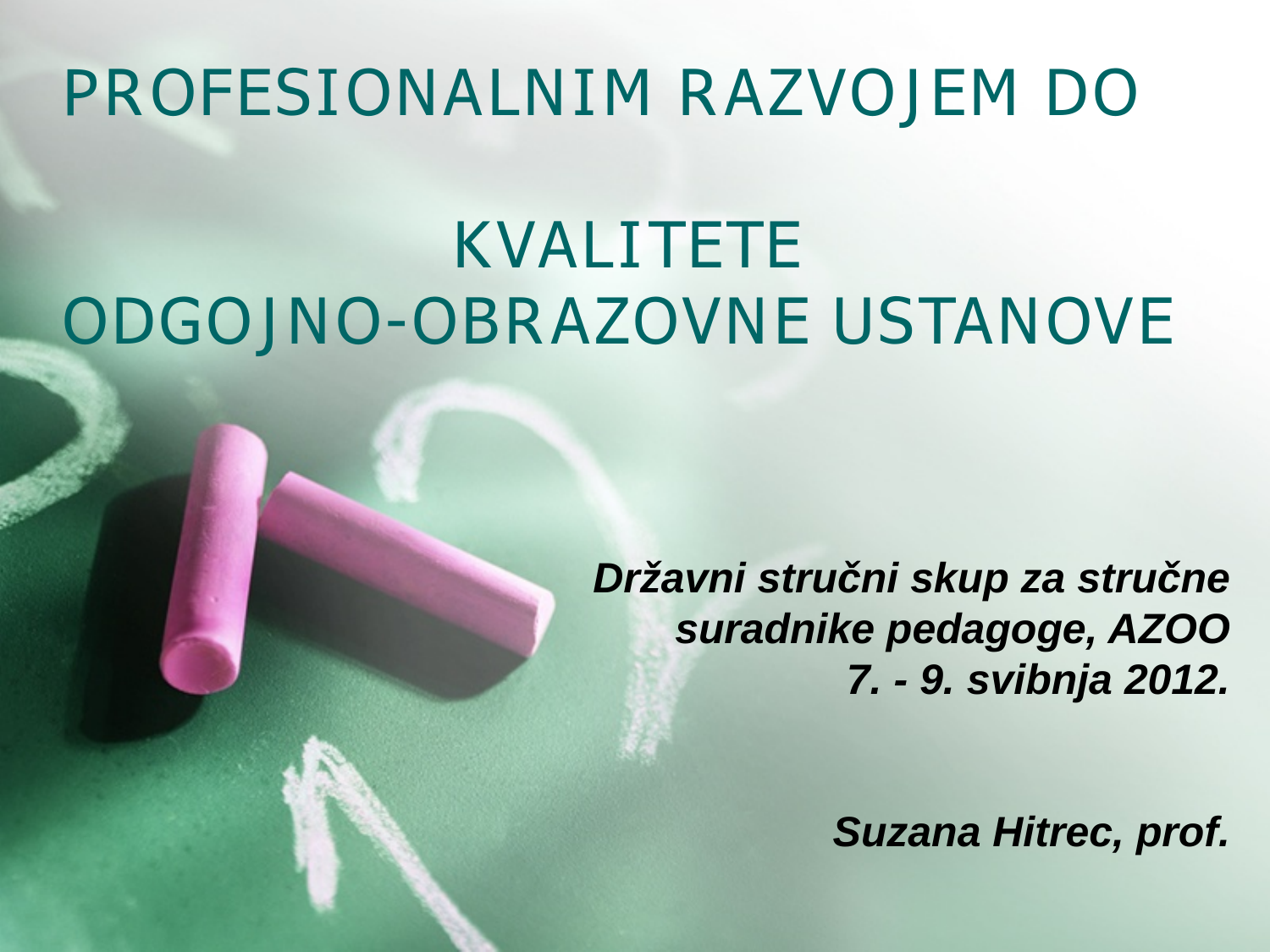

# PROFESIONALNIM RAZVOJEM DO KVALITETE ODGOJNO-OBRAZOVNE USTANOVE

Državni stručni skup za stručne suradnike pedagoge, AZOO
7. - 9. svibnja 2012.

Suzana Hitrec, prof.